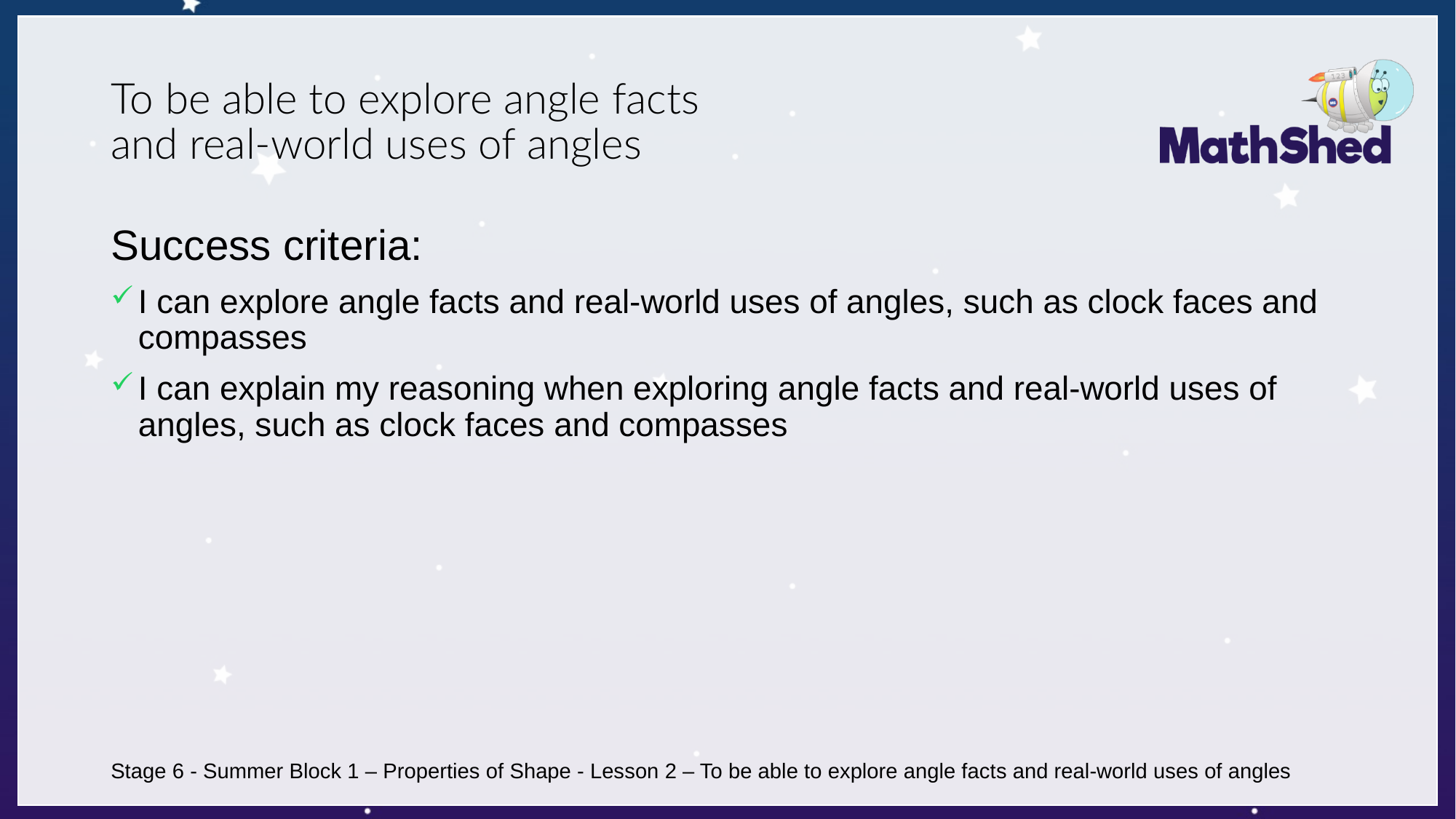

# To be able to explore angle facts and real-world uses of angles
Success criteria:
I can explore angle facts and real-world uses of angles, such as clock faces and compasses
I can explain my reasoning when exploring angle facts and real-world uses of angles, such as clock faces and compasses

Stage 6 - Summer Block 1 – Properties of Shape - Lesson 2 – To be able to explore angle facts and real-world uses of angles